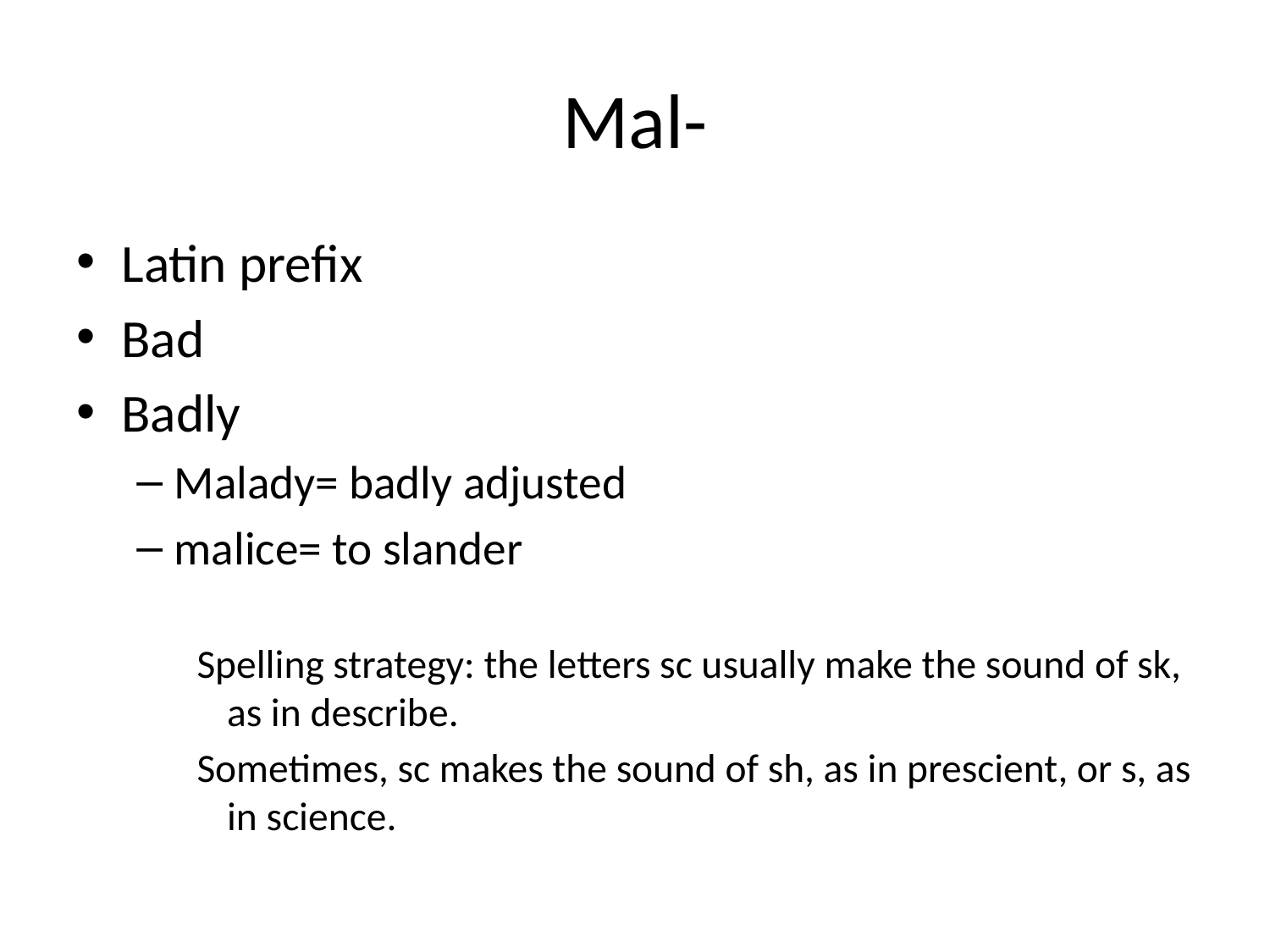

# Mal-
Latin prefix
Bad
Badly
Malady= badly adjusted
malice= to slander

Spelling strategy: the letters sc usually make the sound of sk, as in describe.
Sometimes, sc makes the sound of sh, as in prescient, or s, as in science.